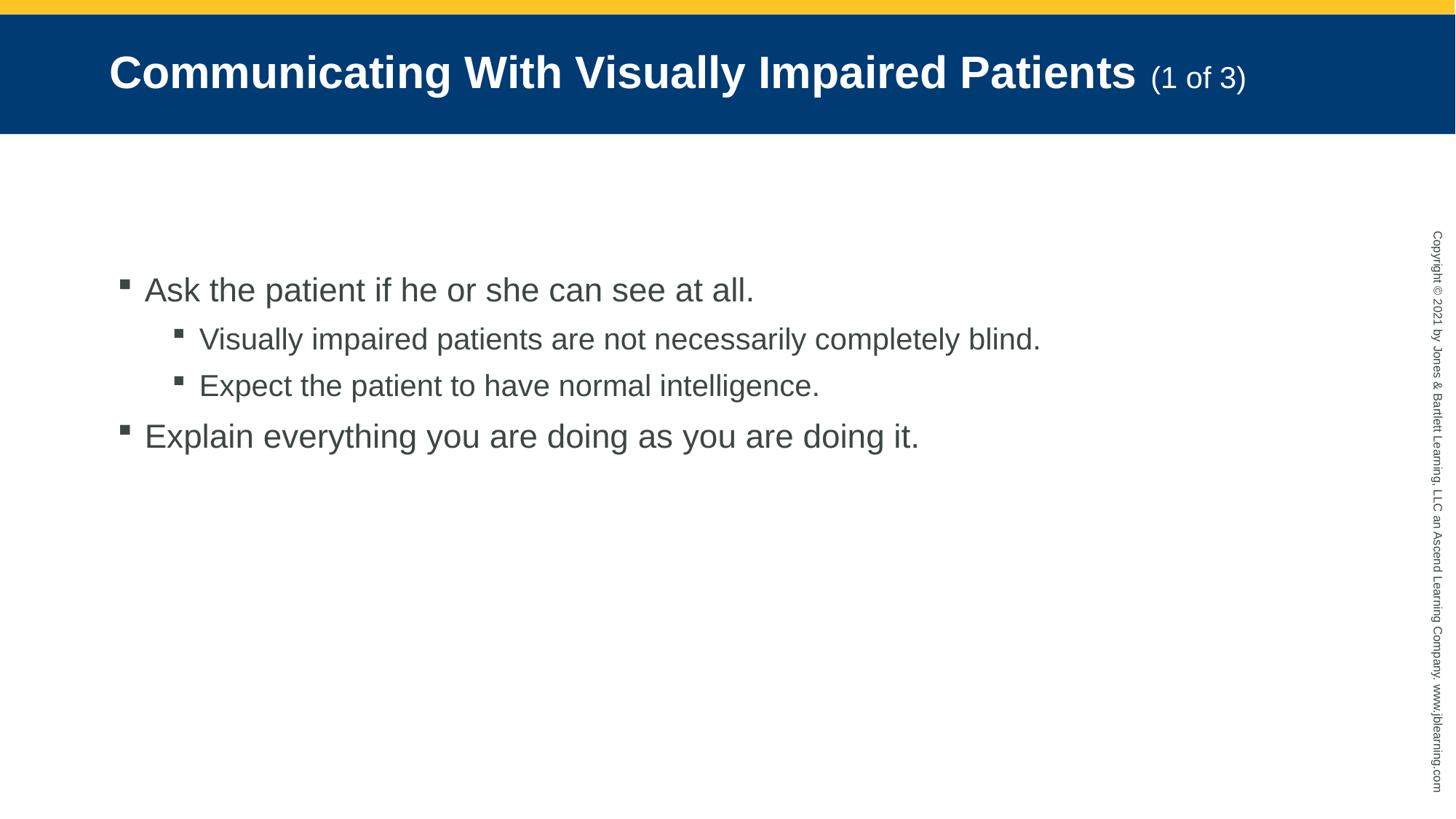

# Communicating With Visually Impaired Patients (1 of 3)
Ask the patient if he or she can see at all.
Visually impaired patients are not necessarily completely blind.
Expect the patient to have normal intelligence.
Explain everything you are doing as you are doing it.